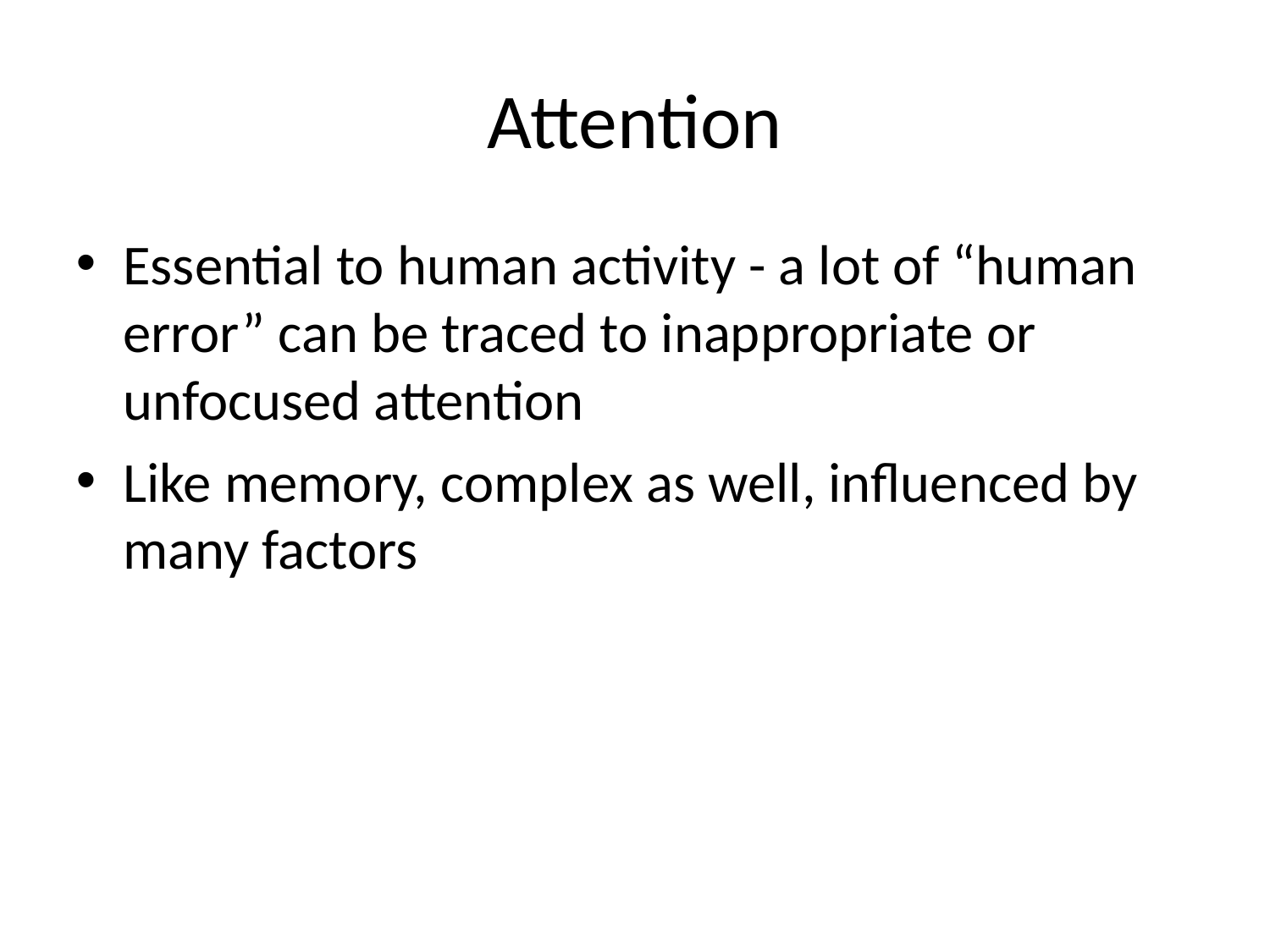

Attention
Essential to human activity - a lot of “human error” can be traced to inappropriate or unfocused attention
Like memory, complex as well, influenced by many factors